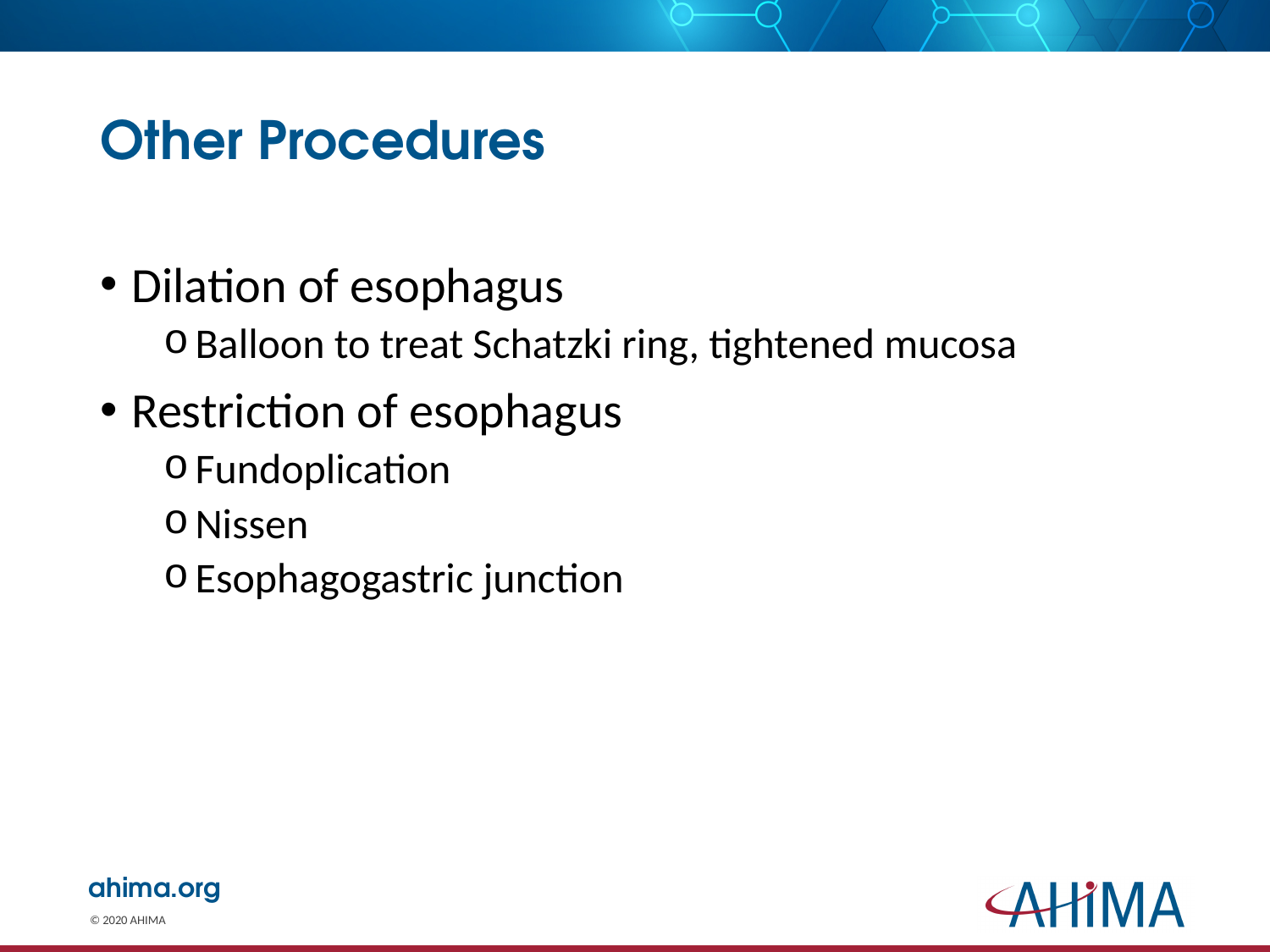

# Other Procedures
Dilation of esophagus
Balloon to treat Schatzki ring, tightened mucosa
Restriction of esophagus
Fundoplication
Nissen
Esophagogastric junction